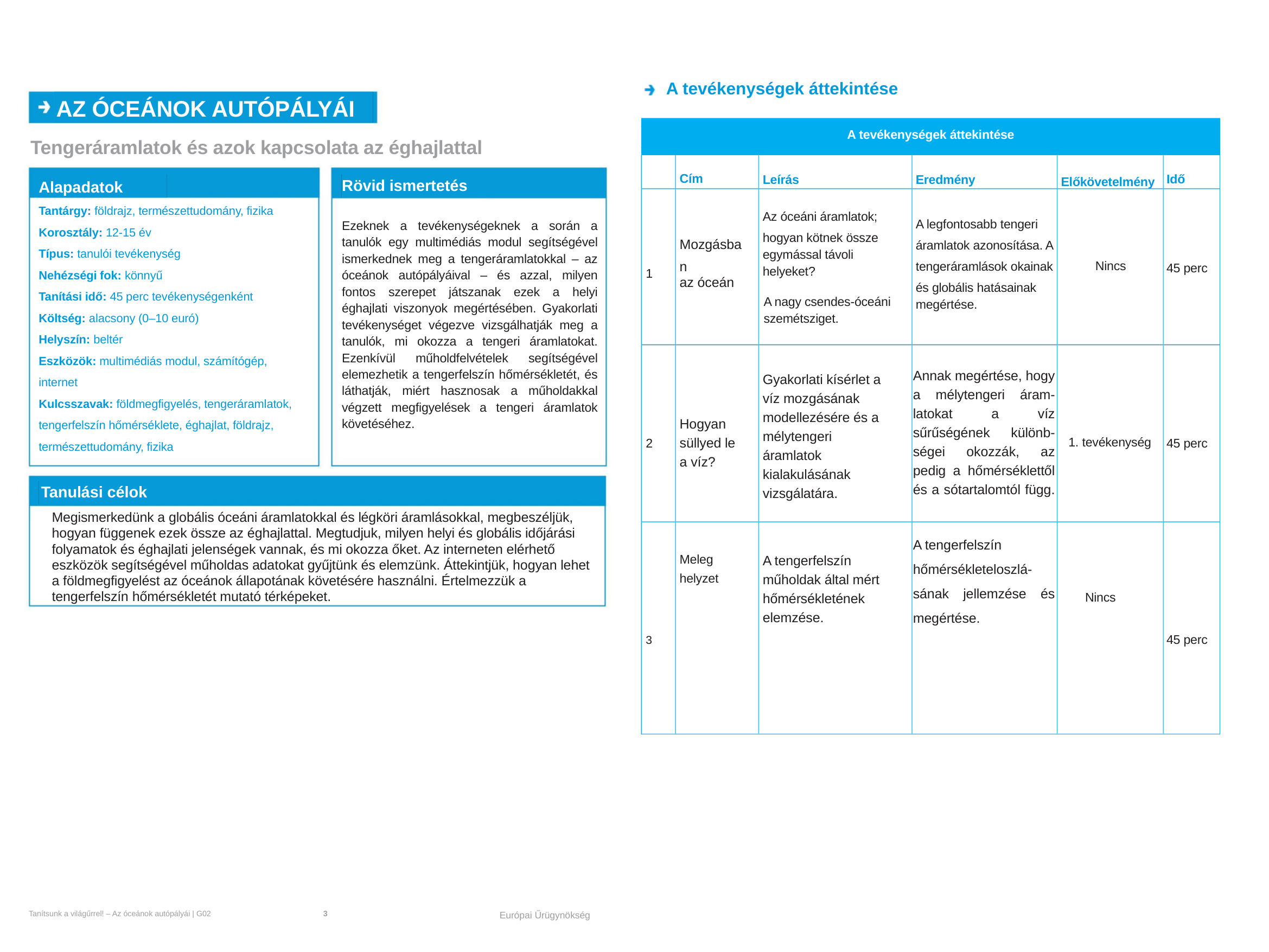

A tevékenységek áttekintése

AZ ÓCEÁNOK AUTÓPÁLYÁI

A tevékenységek áttekintése
Tengeráramlatok és azok kapcsolata az éghajlattal
Leírás
Eredmény

A legfontosabb tengeri
áramlatok azonosítása. A tengeráramlások okainak és globális hatásainak
megértése.

Előkövetelmény

          Nincs
Cím

Mozgásban
az óceán
Idő

45 perc
Alapadatok
Tantárgy: földrajz, természettudomány, fizika Korosztály: 12-15 év
Típus: tanulói tevékenység
Nehézségi fok: könnyű
Tanítási idő: 45 perc tevékenységenként Költség: alacsony (0–10 euró)
Helyszín: beltér
Eszközök: multimédiás modul, számítógép,
internet
Kulcsszavak: földmegfigyelés, tengeráramlatok,
tengerfelszín hőmérséklete, éghajlat, földrajz, természettudomány, fizika

Rövid ismertetés

Ezeknek a tevékenységeknek a során a tanulók egy multimédiás modul segítségével ismerkednek meg a tengeráramlatokkal – az óceánok autópályáival – és azzal, milyen fontos szerepet játszanak ezek a helyi éghajlati viszonyok megértésében. Gyakorlati tevékenységet végezve vizsgálhatják meg a tanulók, mi okozza a tengeri áramlatokat. Ezenkívül műholdfelvételek segítségével elemezhetik a tengerfelszín hőmérsékletét, és láthatják, miért hasznosak a műholdakkal végzett megfigyelések a tengeri áramlatok követéséhez.
Az óceáni áramlatok;
hogyan kötnek össze
egymással távoli helyeket?
1
A nagy csendes-óceáni
szemétsziget.

Annak megértése, hogy a mélytengeri áram-latokat a víz sűrűségének különb-ségei okozzák, az pedig a hőmérséklettől és a sótartalomtól függ.

A tengerfelszín
hőmérsékleteloszlá-sának jellemzése és megértése.
Gyakorlati kísérlet a víz mozgásának modellezésére és a mélytengeri áramlatok kialakulásának vizsgálatára.
Hogyan süllyed le a víz?
1. tevékenység
2
45 perc

Tanulási célok
Megismerkedünk a globális óceáni áramlatokkal és légköri áramlásokkal, megbeszéljük, hogyan függenek ezek össze az éghajlattal. Megtudjuk, milyen helyi és globális időjárási folyamatok és éghajlati jelenségek vannak, és mi okozza őket. Az interneten elérhető eszközök segítségével műholdas adatokat gyűjtünk és elemzünk. Áttekintjük, hogyan lehet a földmegfigyelést az óceánok állapotának követésére használni. Értelmezzük a tengerfelszín hőmérsékletét mutató térképeket.
Meleg helyzet
A tengerfelszín műholdak által mért hőmérsékletének elemzése.
Nincs
45 perc
3

3
Európai Űrügynökség
Tanítsunk a világűrrel! – Az óceánok autópályái | G02